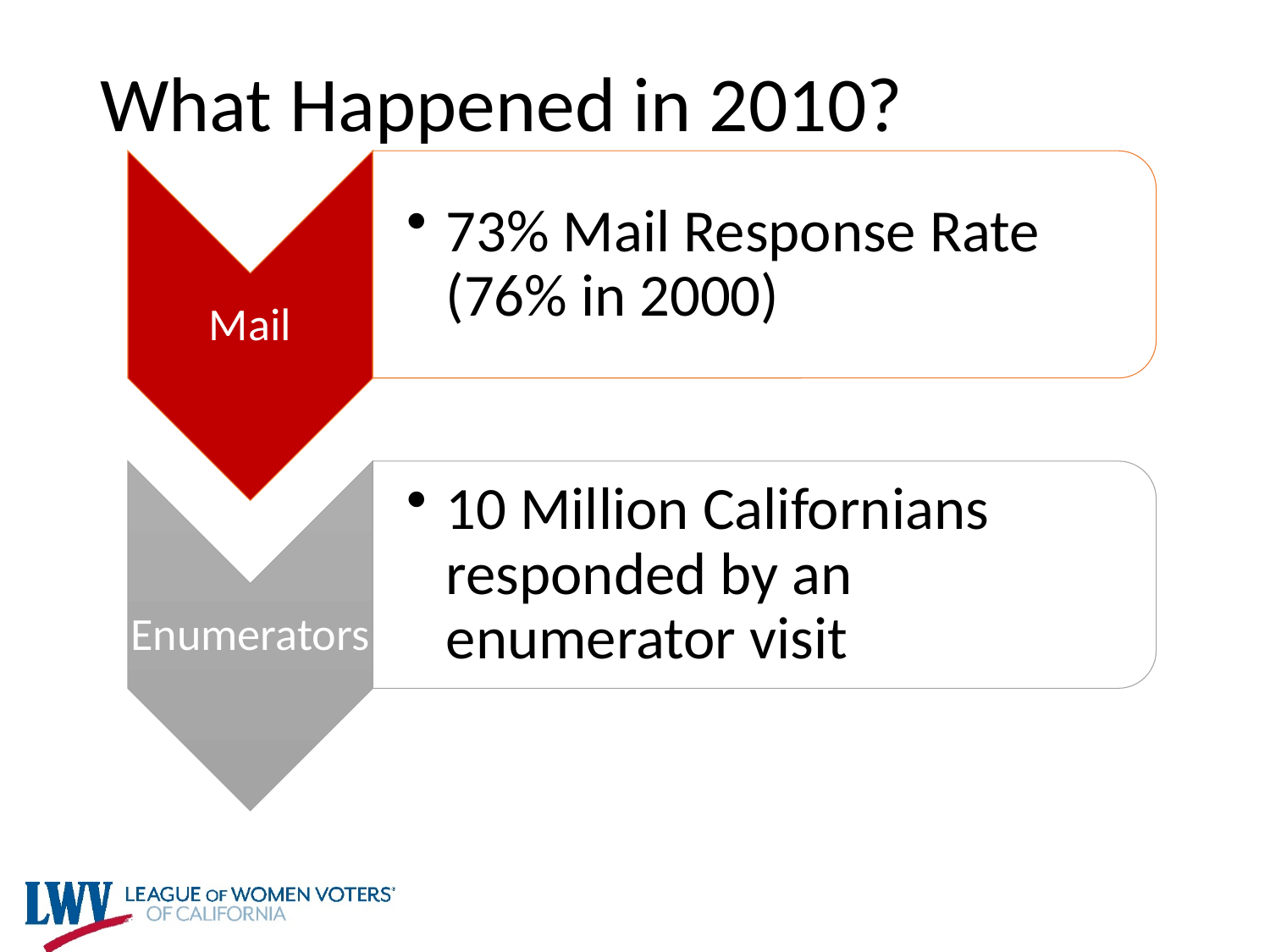

# What Happened in 2010?
Mail
73% Mail Response Rate (76% in 2000)
Enumerators
10 Million Californians responded by an enumerator visit